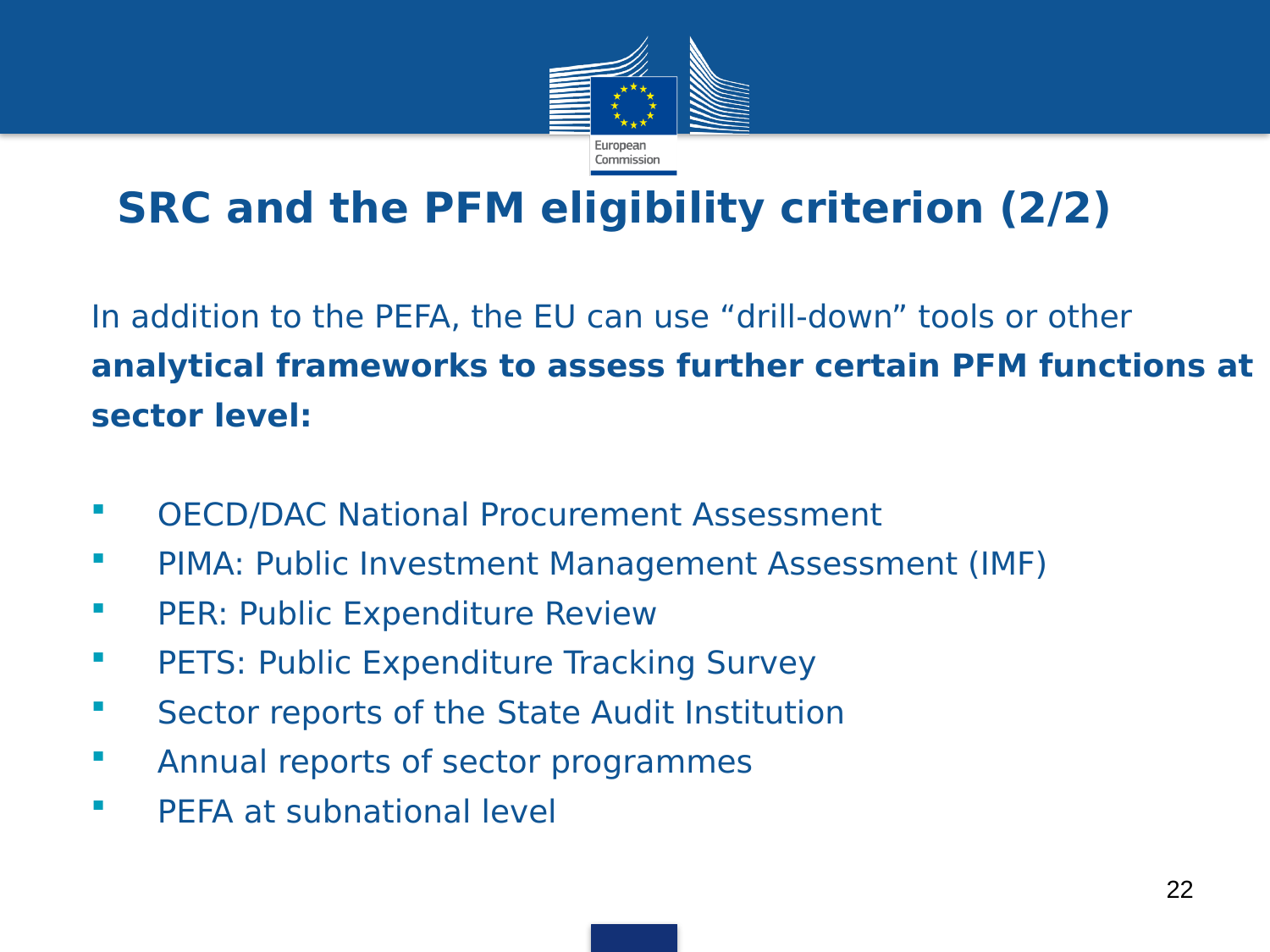

# SRC and the PFM eligibility criterion (2/2)

In addition to the PEFA, the EU can use “drill-down” tools or other analytical frameworks to assess further certain PFM functions at sector level:

OECD/DAC National Procurement Assessment
PIMA: Public Investment Management Assessment (IMF)
PER: Public Expenditure Review
PETS: Public Expenditure Tracking Survey
Sector reports of the State Audit Institution
Annual reports of sector programmes
PEFA at subnational level
22